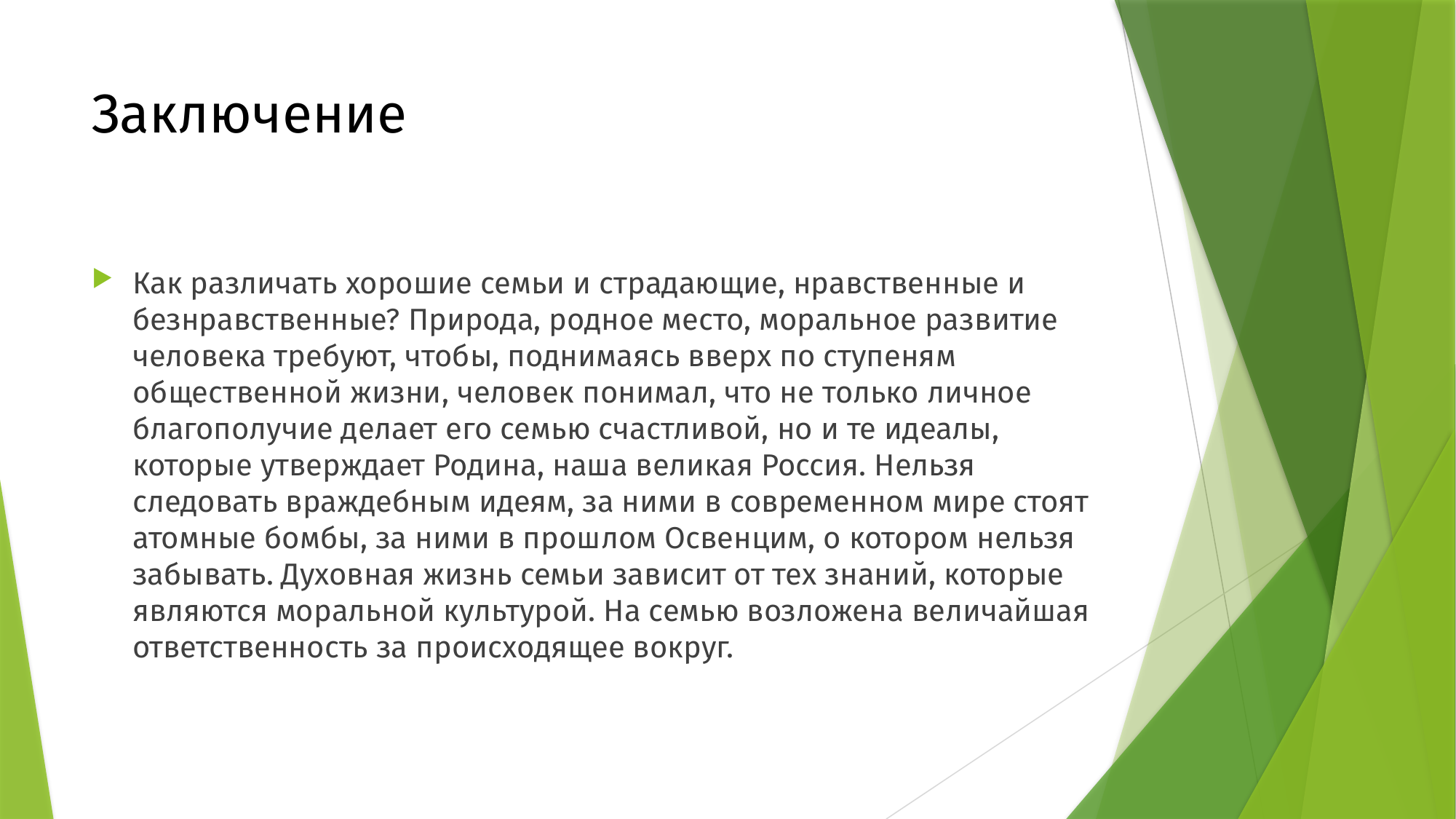

# Заключение
Как различать хорошие семьи и страдающие, нравственные и безнравственные? Природа, родное место, моральное развитие человека требуют, чтобы, поднимаясь вверх по ступеням общественной жизни, человек понимал, что не только личное благополучие делает его семью счастливой, но и те идеалы, которые утверждает Родина, наша великая Россия. Нельзя следовать враждебным идеям, за ними в современном мире стоят атомные бомбы, за ними в прошлом Освенцим, о котором нельзя забывать. Духовная жизнь семьи зависит от тех знаний, которые являются моральной культурой. На семью возложена величайшая ответственность за происходящее вокруг.